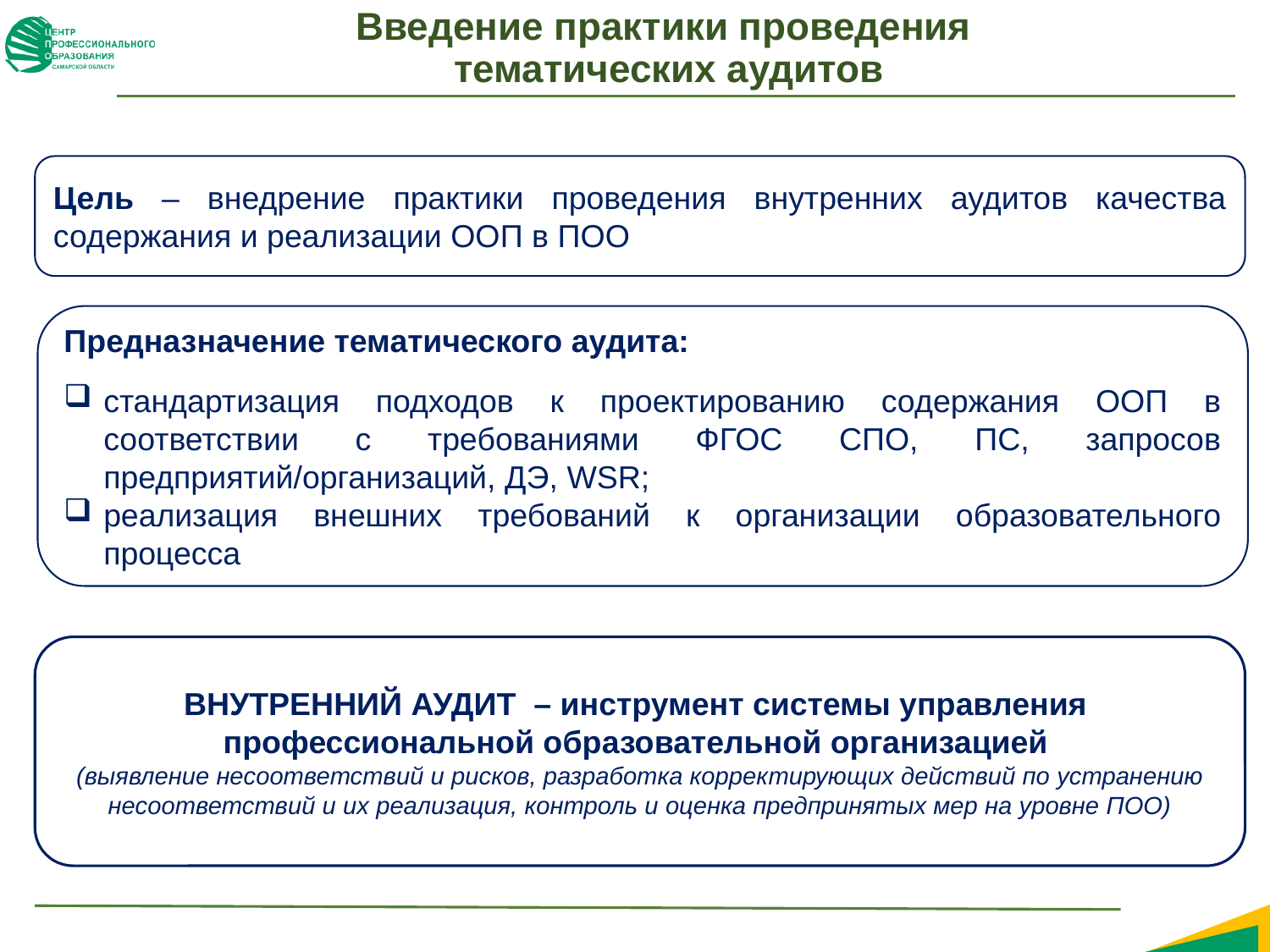

Введение практики проведения
тематических аудитов
Цель – внедрение практики проведения внутренних аудитов качества содержания и реализации ООП в ПОО
Предназначение тематического аудита:

стандартизация подходов к проектированию содержания ООП в соответствии с требованиями ФГОС СПО, ПС, запросов предприятий/организаций, ДЭ, WSR;
реализация внешних требований к организации образовательного процесса
ВНУТРЕННИЙ АУДИТ  – инструмент системы управления
профессиональной образовательной организацией
(выявление несоответствий и рисков, разработка корректирующих действий по устранению несоответствий и их реализация, контроль и оценка предпринятых мер на уровне ПОО)